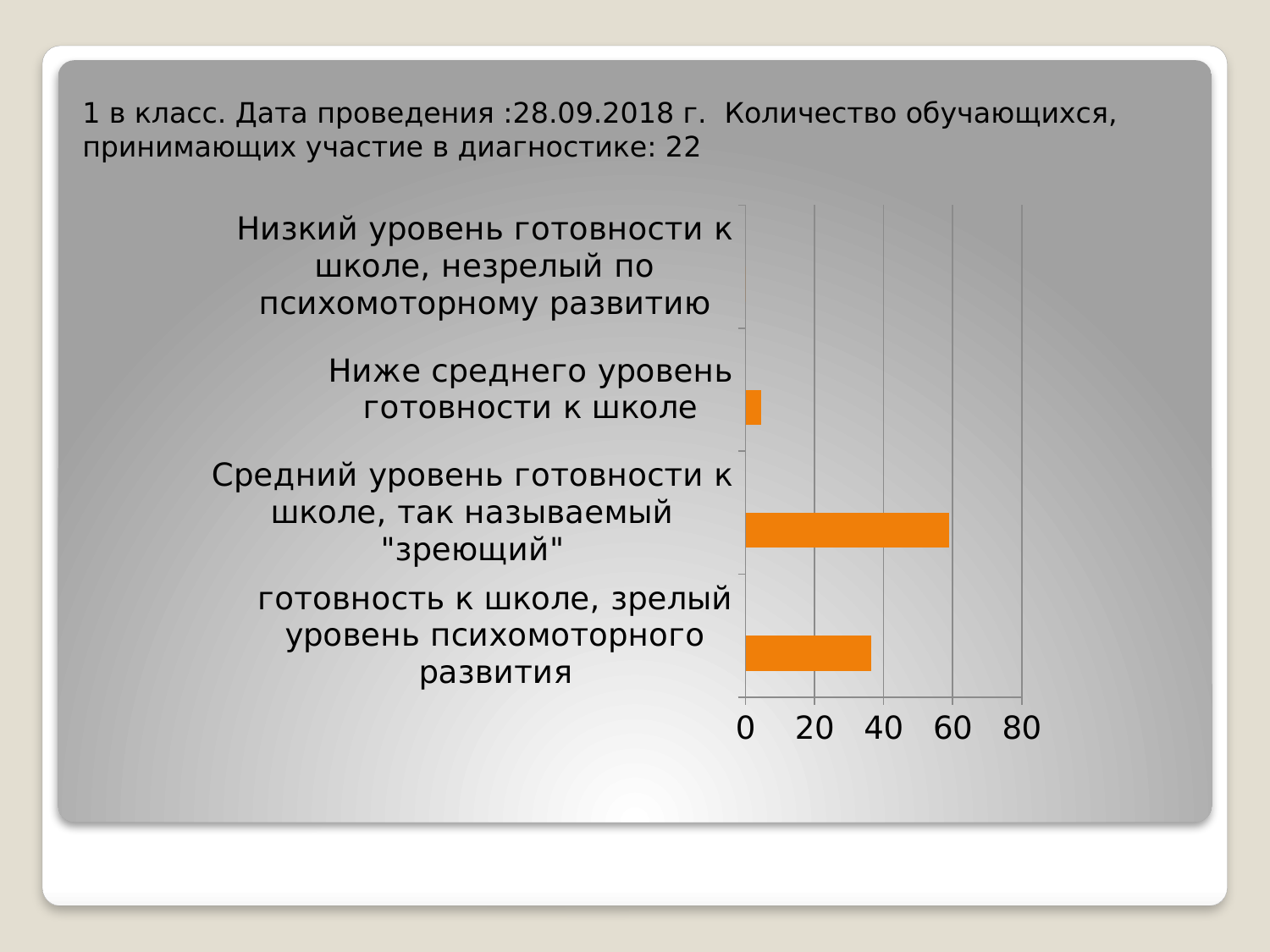

# 1 в класс. Дата проведения :28.09.2018 г.  Количество обучающихся, принимающих участие в диагностике: 22

### Chart

| Category | Ряд 1 | Ряд 2 |
|---|---|---|
| готовность к школе, зрелый уровень психомоторного развития | 36.30000000000001 | None |
| Средний уровень готовности к школе, так называемый "зреющий" | 59.0 | None |
| Ниже среднего уровень готовности к школе | 4.5 | None |
| Низкий уровень готовности к школе, незрелый по психомоторному развитию | 0.0 | None |